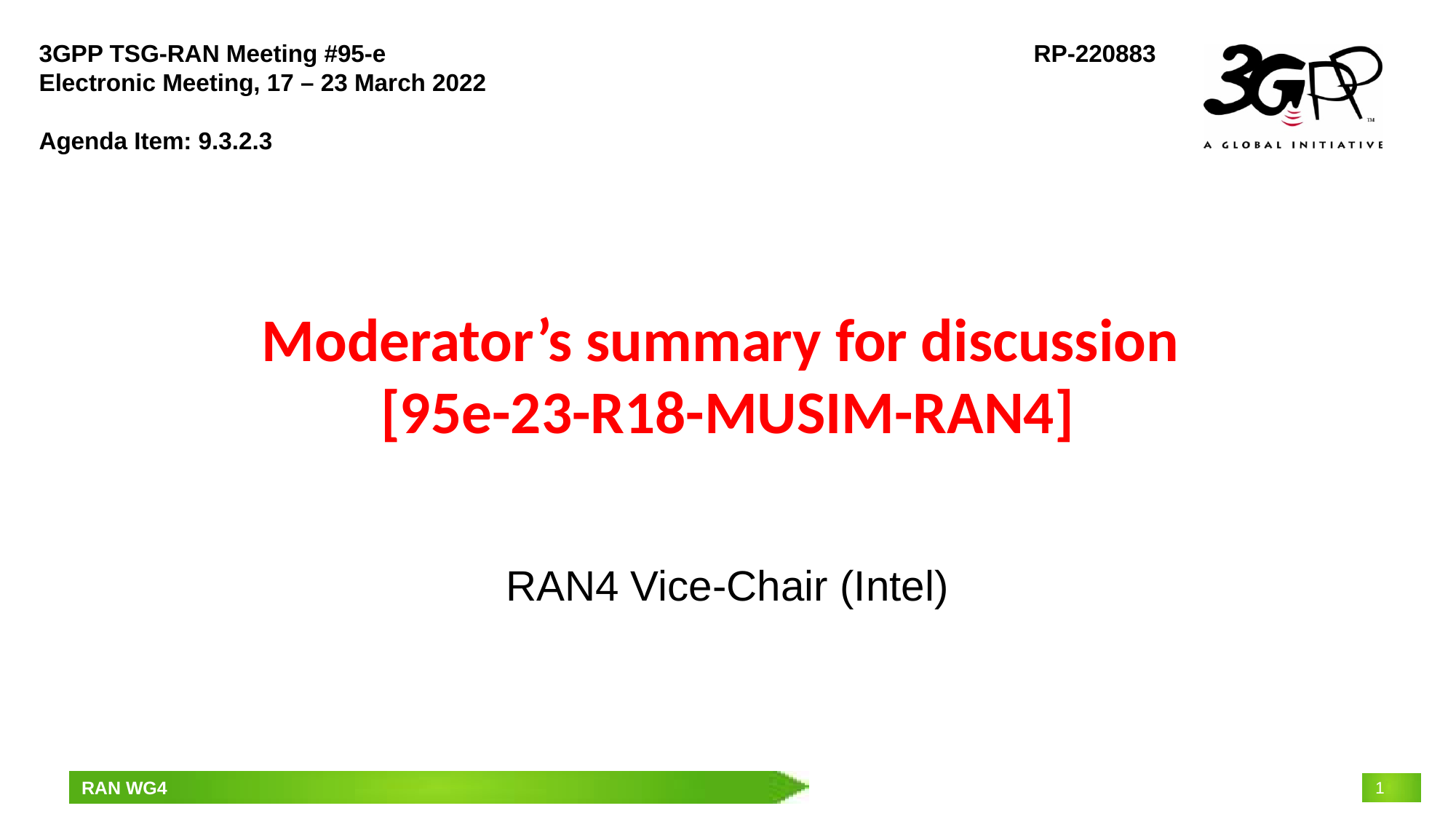

3GPP TSG-RAN Meeting #95-e
Electronic Meeting, 17 – 23 March 2022

Agenda Item: 9.3.2.3

 RP-220883
# Moderator’s summary for discussion [95e-23-R18-MUSIM-RAN4]
RAN4 Vice-Chair (Intel)